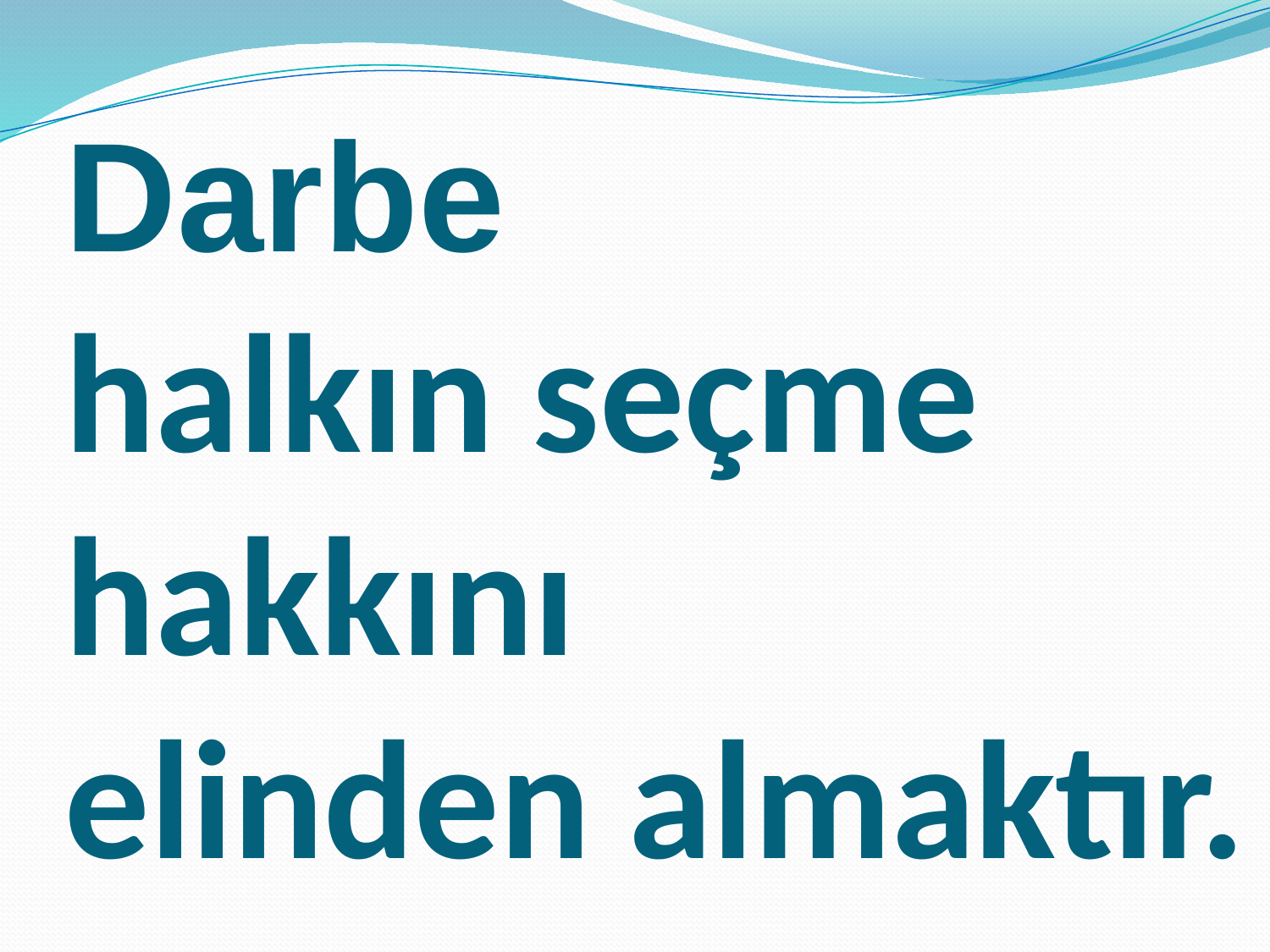

# Darbe halkın seçme hakkını elinden almaktır.